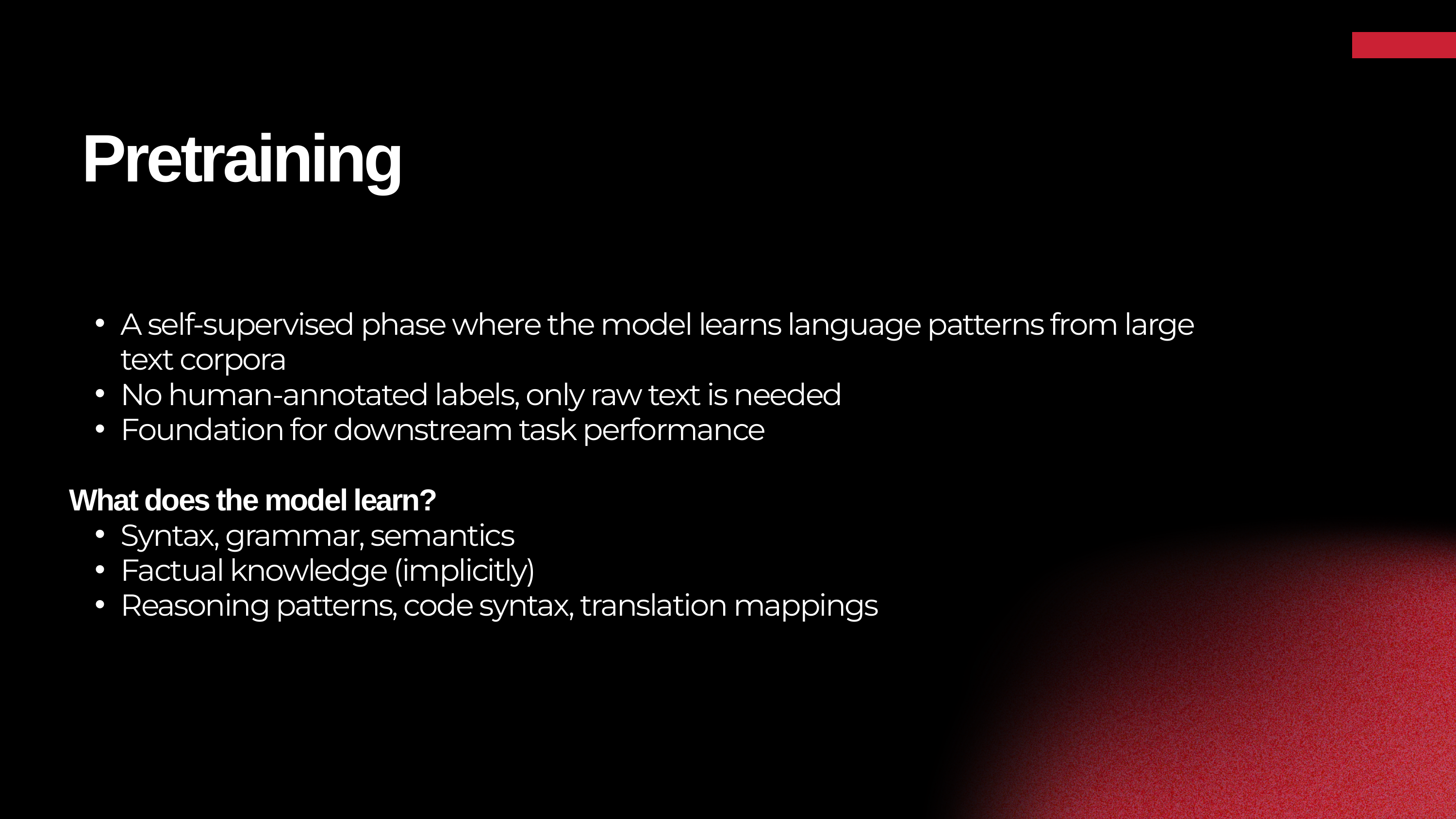

Pretraining
A self-supervised phase where the model learns language patterns from large text corpora
No human-annotated labels, only raw text is needed
Foundation for downstream task performance

What does the model learn?
Syntax, grammar, semantics
Factual knowledge (implicitly)
Reasoning patterns, code syntax, translation mappings